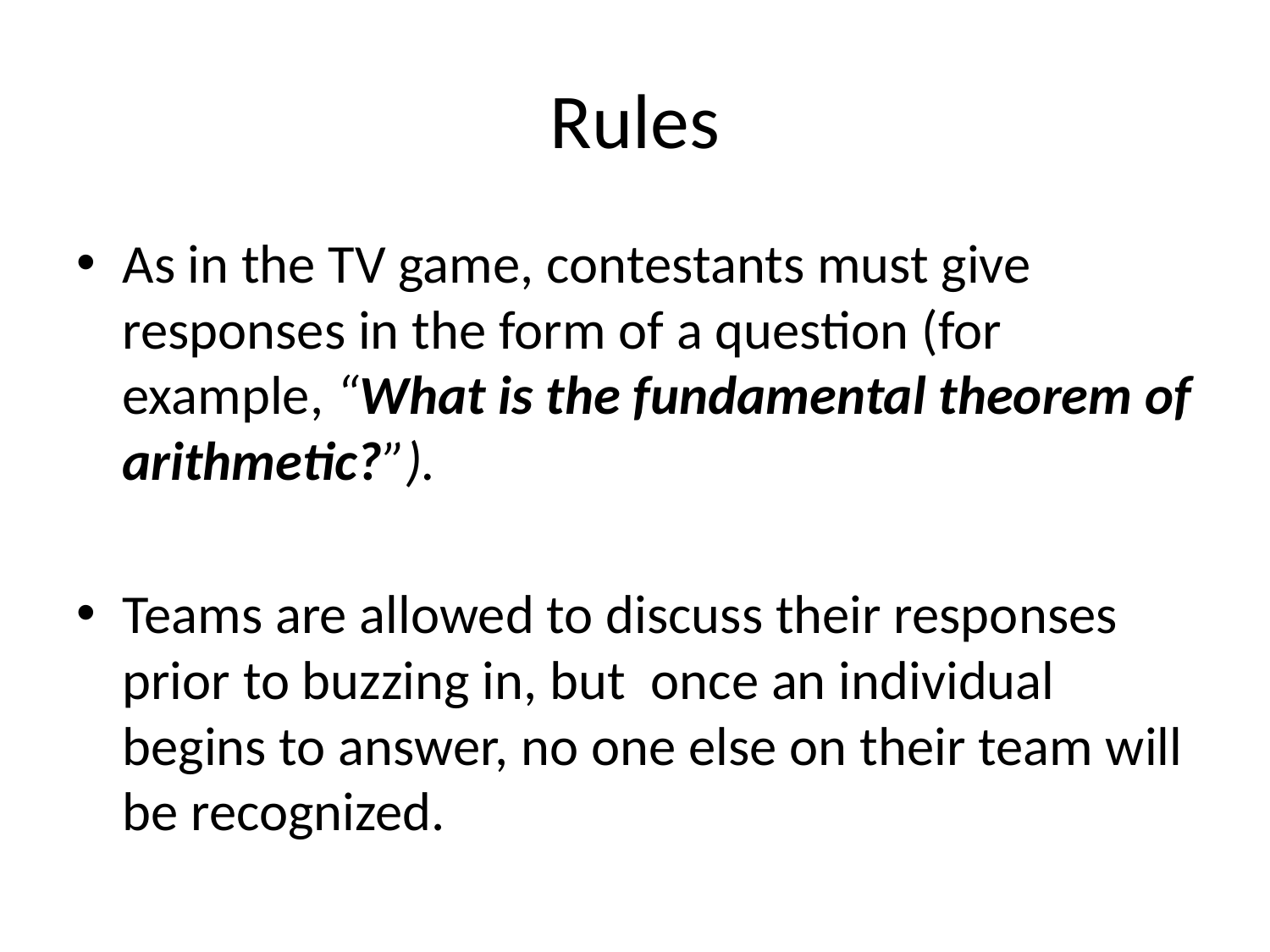

# Rules
As in the TV game, contestants must give responses in the form of a question (for example, “What is the fundamental theorem of arithmetic?”).

Teams are allowed to discuss their responses prior to buzzing in, but  once an individual begins to answer, no one else on their team will be recognized.